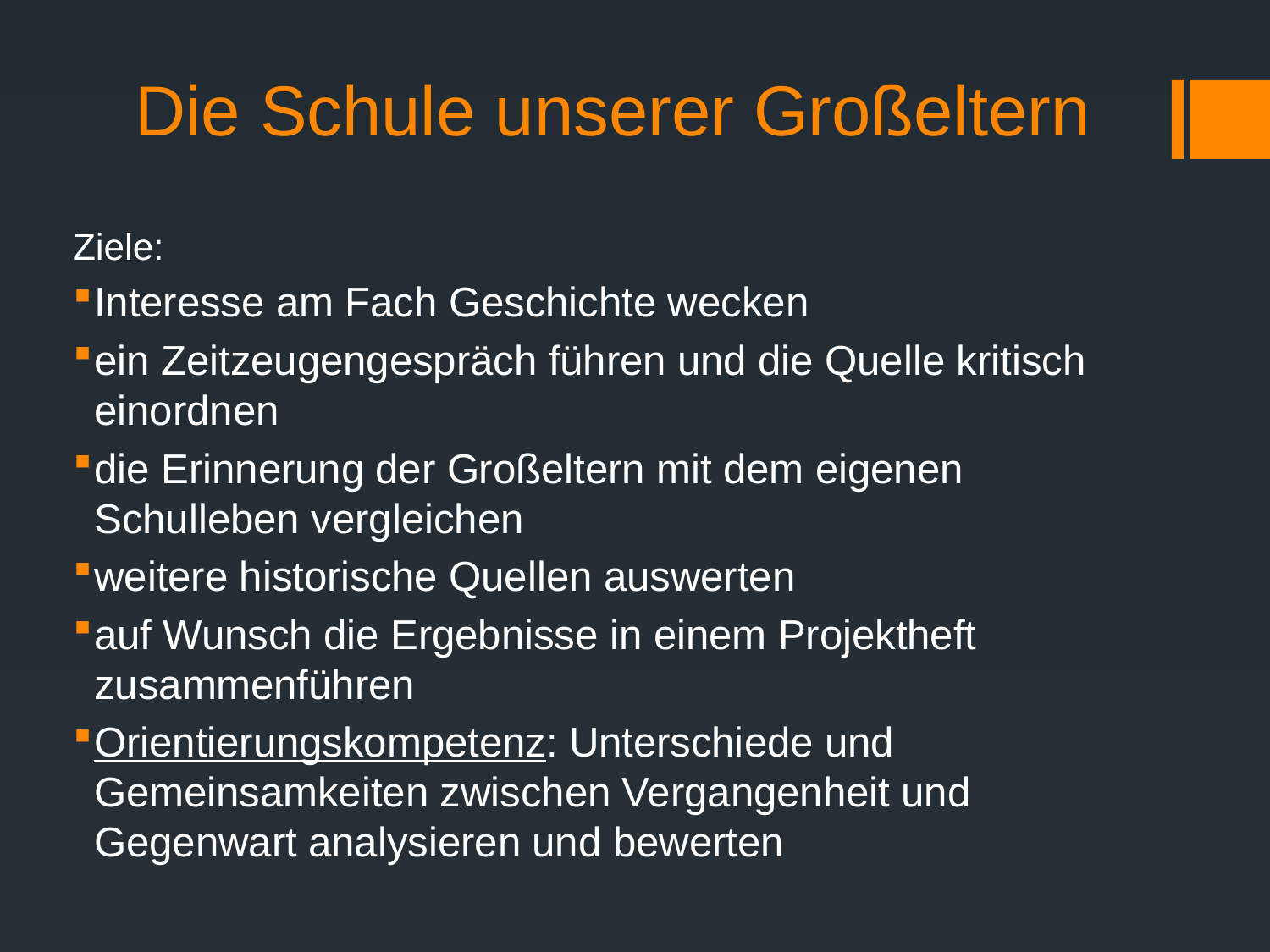

# Die Schule unserer Großeltern
Ziele:
Interesse am Fach Geschichte wecken
ein Zeitzeugengespräch führen und die Quelle kritisch einordnen
die Erinnerung der Großeltern mit dem eigenen Schulleben vergleichen
weitere historische Quellen auswerten
auf Wunsch die Ergebnisse in einem Projektheft zusammenführen
Orientierungskompetenz: Unterschiede und Gemeinsamkeiten zwischen Vergangenheit und Gegenwart analysieren und bewerten